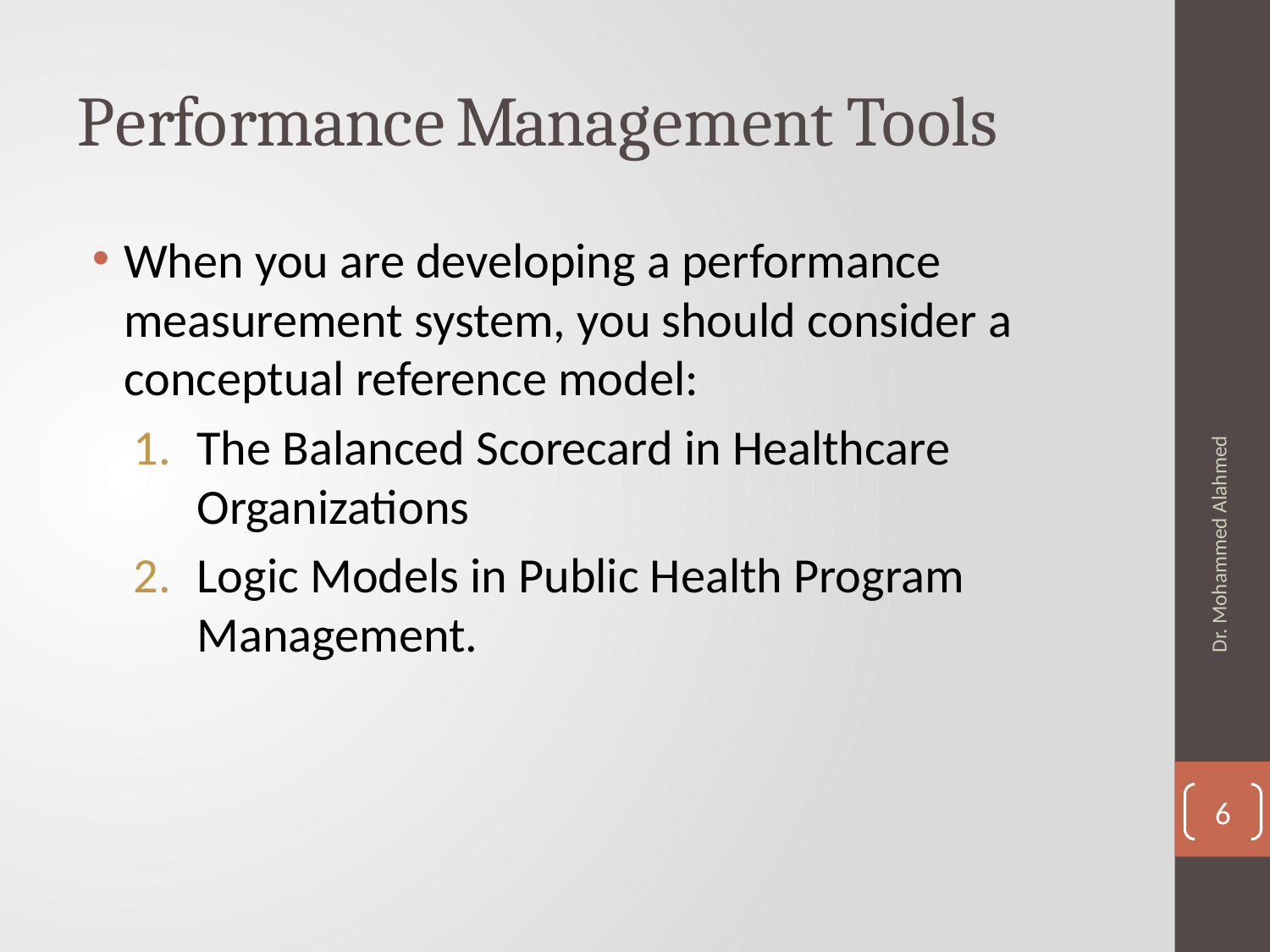

# Performance Management Tools
When you are developing a performance measurement system, you should consider a conceptual reference model:
The Balanced Scorecard in Healthcare Organizations
Logic Models in Public Health Program Management.

Dr. Mohammed Alahmed
6